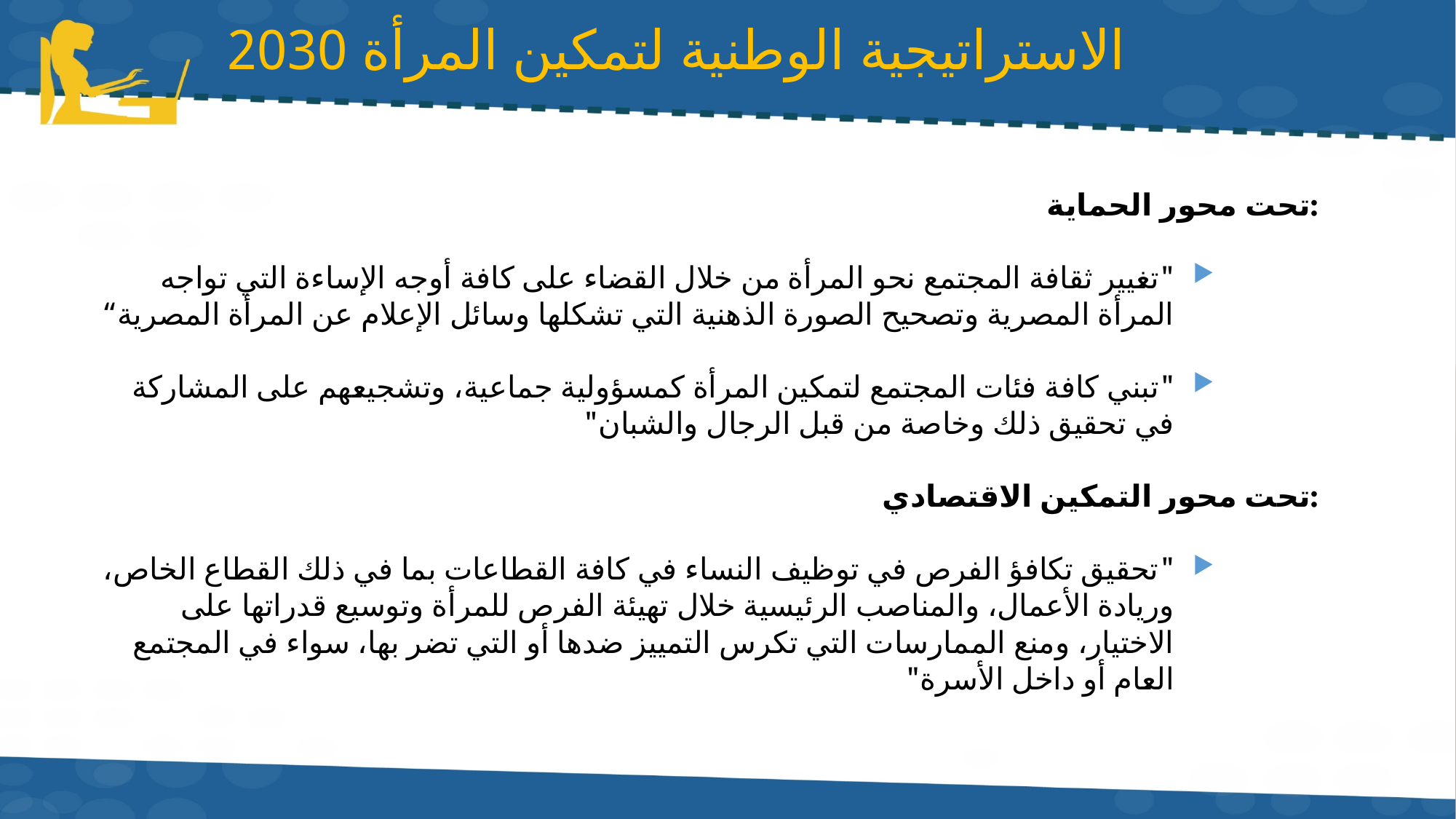

# الاستراتيجية الوطنية لتمكين المرأة 2030
تحت محور الحماية:
"تغيير ثقافة المجتمع نحو المرأة من خلال القضاء على كافة أوجه الإساءة التي تواجه المرأة المصرية وتصحيح الصورة الذهنية التي تشكلها وسائل الإعلام عن المرأة المصرية“
"تبني كافة فئات المجتمع لتمكين المرأة كمسؤولية جماعية، وتشجيعهم على المشاركة في تحقيق ذلك وخاصة من قبل الرجال والشبان"
تحت محور التمكين الاقتصادي:
"تحقيق تكافؤ الفرص في توظيف النساء في كافة القطاعات بما في ذلك القطاع الخاص، وريادة الأعمال، والمناصب الرئيسية خلال تهيئة الفرص للمرأة وتوسيع قدراتها على الاختيار، ومنع الممارسات التي تكرس التمييز ضدها أو التي تضر بها، سواء في المجتمع العام أو داخل الأسرة"